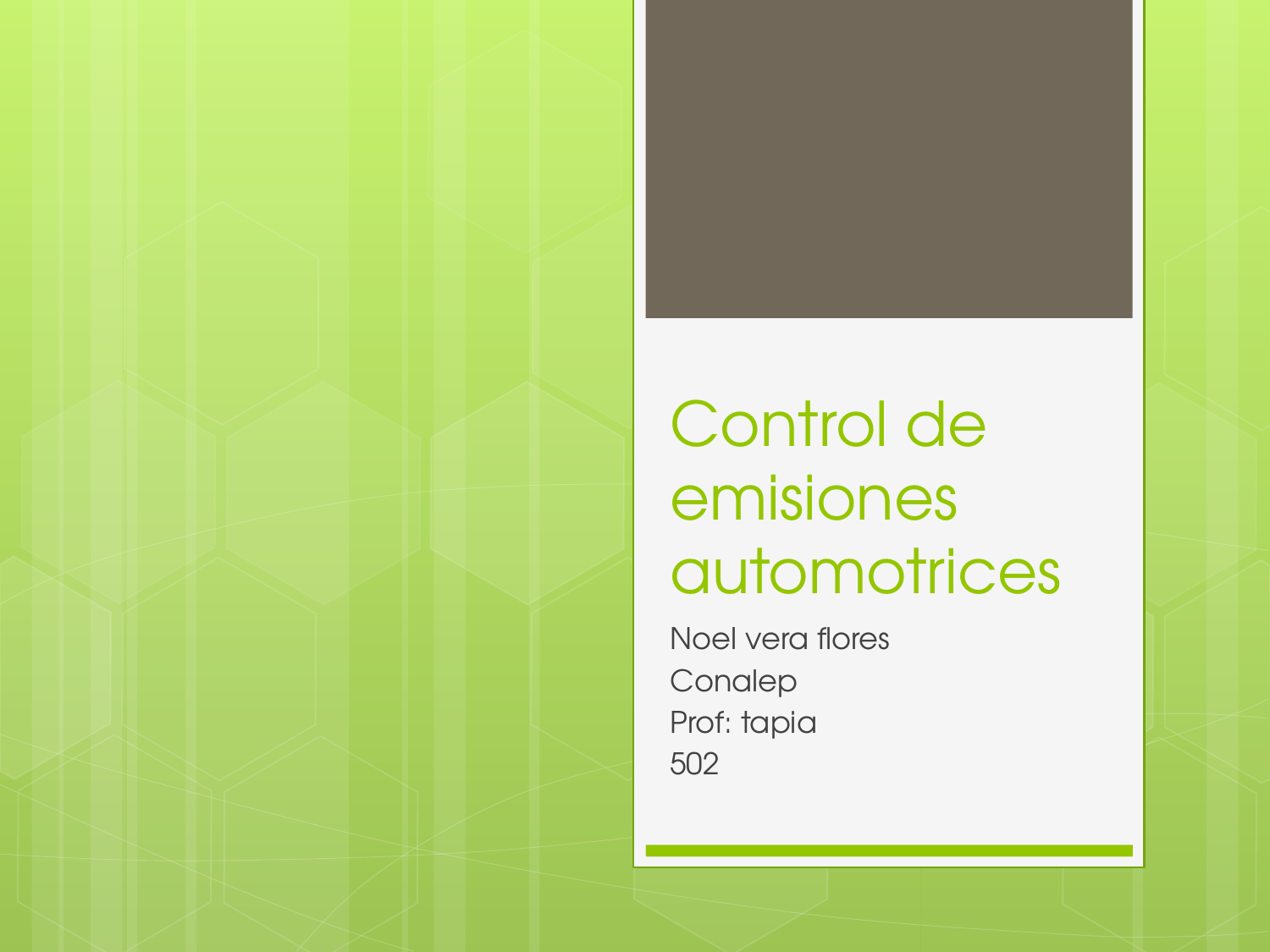

# Control de emisiones automotrices
Noel vera flores
Conalep
Prof: tapia
502